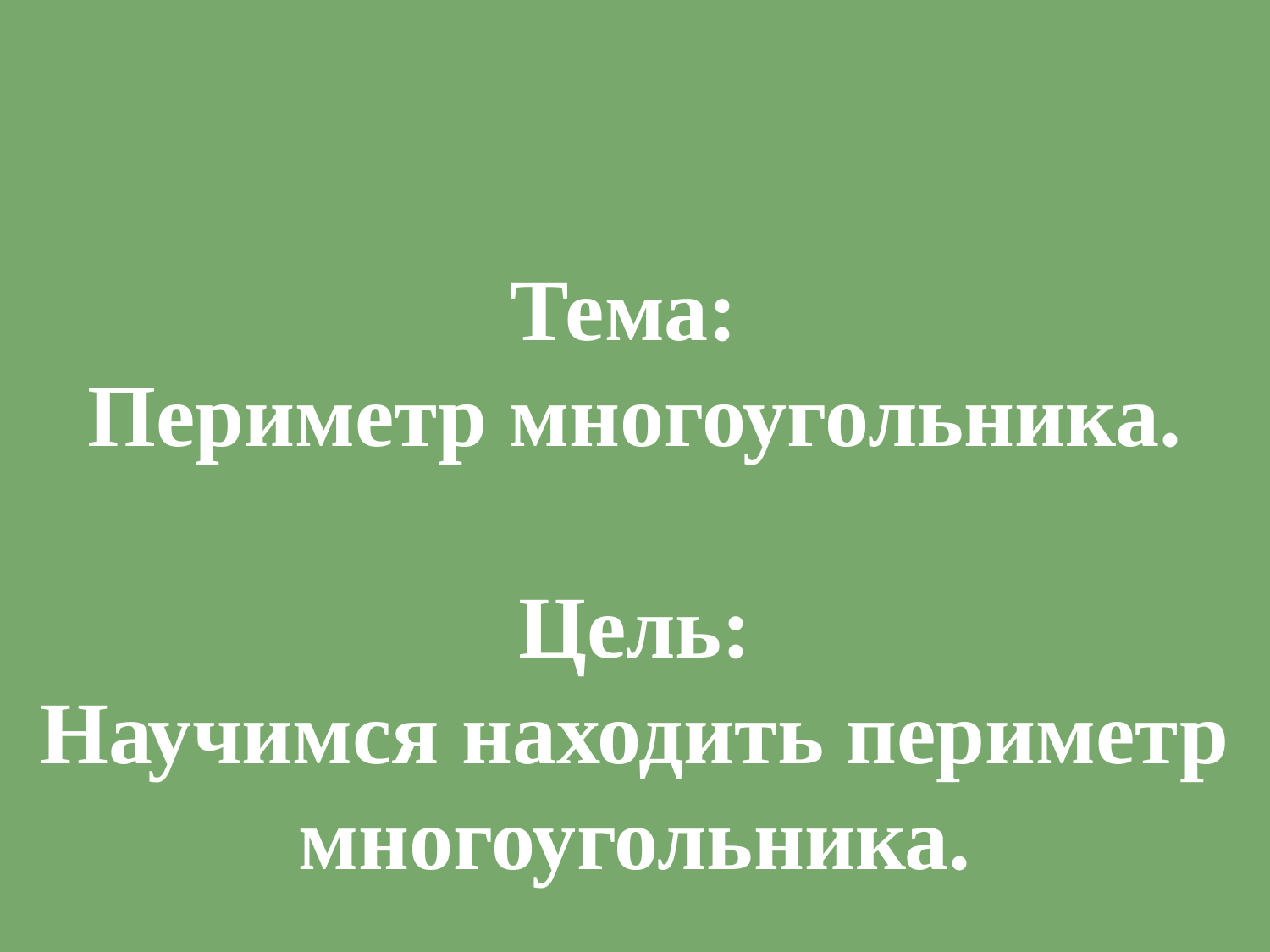

Тема:
Периметр многоугольника.

Цель:
Научимся находить периметр многоугольника.